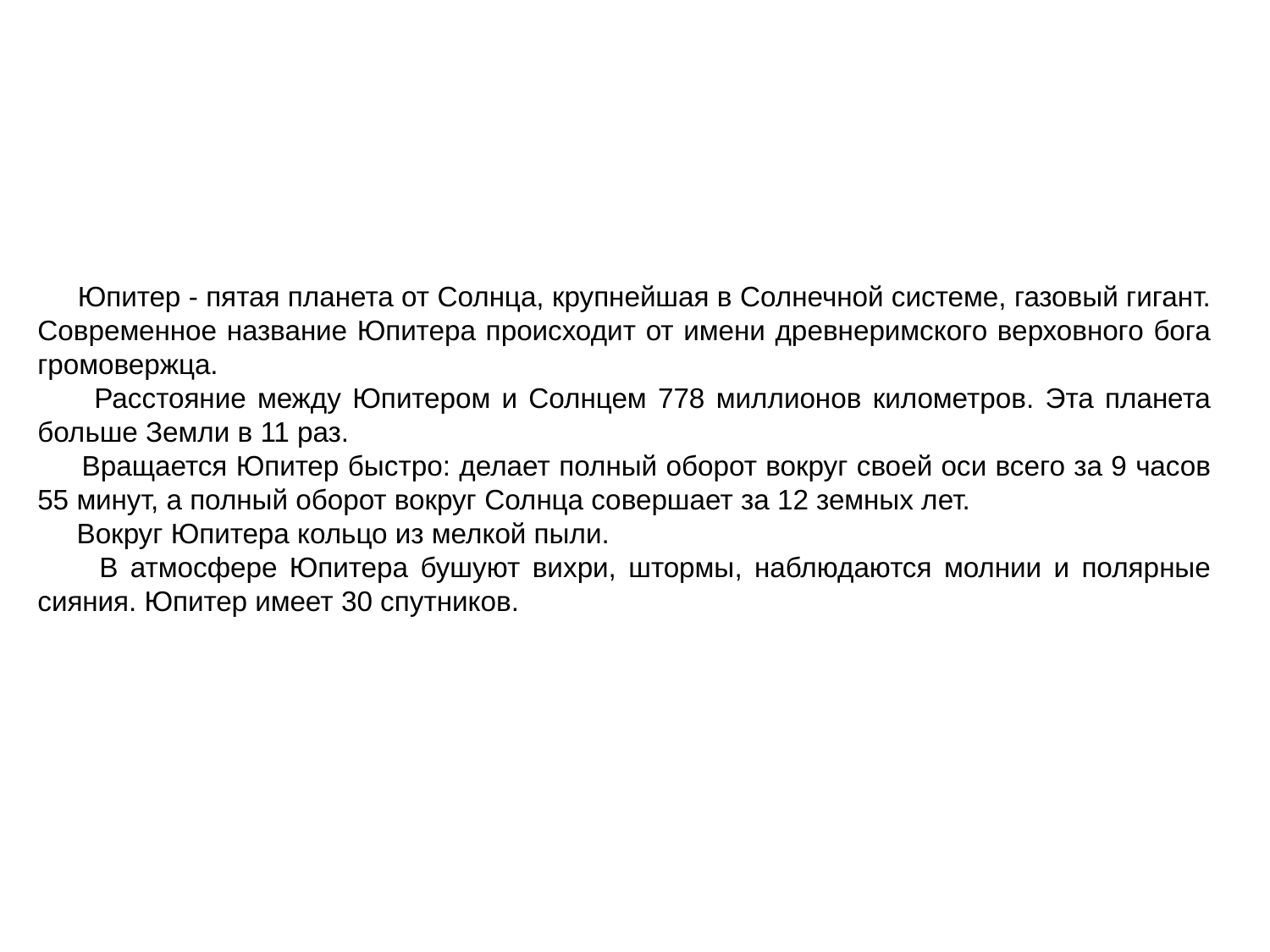

Юпитер - пятая планета от Солнца, крупнейшая в Солнечной системе, газовый гигант. Современное название Юпитера происходит от имени древнеримского верховного бога громовержца.
     Расстояние между Юпитером и Солнцем 778 миллионов километров. Эта планета больше Земли в 11 раз.
     Вращается Юпитер быстро: делает полный оборот вокруг своей оси всего за 9 часов 55 минут, а полный оборот вокруг Солнца совершает за 12 земных лет.
     Вокруг Юпитера кольцо из мелкой пыли.
     В атмосфере Юпитера бушуют вихри, штормы, наблюдаются молнии и полярные сияния. Юпитер имеет 30 спутников.